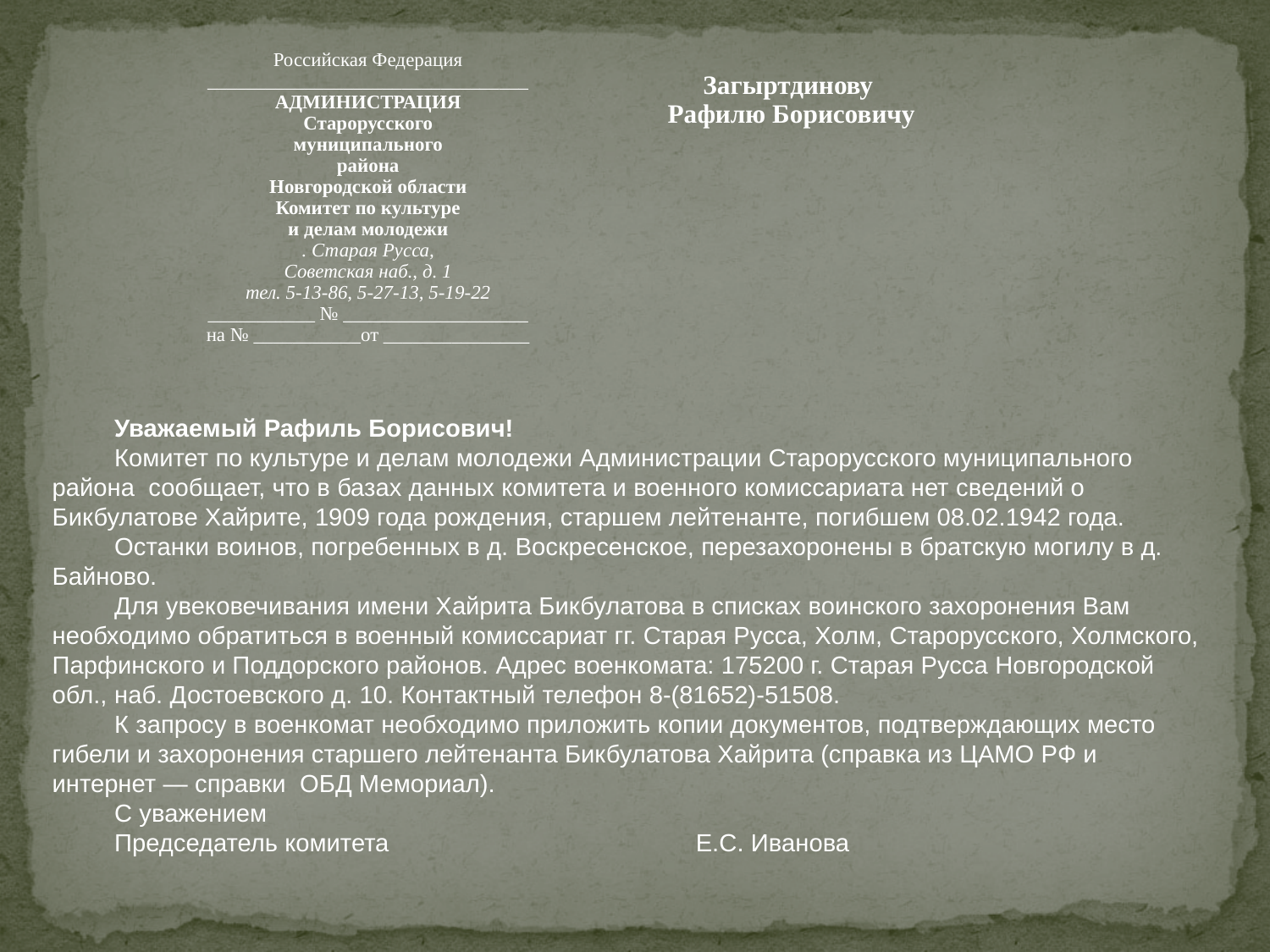

| Российская Федерация \_\_\_\_\_\_\_\_\_\_\_\_\_\_\_\_\_\_\_\_\_\_\_\_\_\_\_\_\_\_\_\_\_ АДМИНИСТРАЦИЯ Старорусского муниципального района Новгородской области Комитет по культуре и делам молодежи . Старая Русса, Советская наб., д. 1 тел. 5-13-86, 5-27-13, 5-19-22 \_\_\_\_\_\_\_\_\_\_\_ № \_\_\_\_\_\_\_\_\_\_\_\_\_\_\_\_\_\_\_ на № \_\_\_\_\_\_\_\_\_\_\_от \_\_\_\_\_\_\_\_\_\_\_\_\_\_\_ | Загыртдинову Рафилю Борисовичу |
| --- | --- |
Уважаемый Рафиль Борисович!
Комитет по культуре и делам молодежи Администрации Старорусского муниципального района  сообщает, что в базах данных комитета и военного комиссариата нет сведений о Бикбулатове Хайрите, 1909 года рождения, старшем лейтенанте, погибшем 08.02.1942 года.
Останки воинов, погребенных в д. Воскресенское, перезахоронены в братскую могилу в д. Байново.
Для увековечивания имени Хайрита Бикбулатова в списках воинского захоронения Вам необходимо обратиться в военный комиссариат гг. Старая Русса, Холм, Старорусского, Холмского, Парфинского и Поддорского районов. Адрес военкомата: 175200 г. Старая Русса Новгородской обл., наб. Достоевского д. 10. Контактный телефон 8-(81652)-51508.
К запросу в военкомат необходимо приложить копии документов, подтверждающих место гибели и захоронения старшего лейтенанта Бикбулатова Хайрита (справка из ЦАМО РФ и интернет — справки  ОБД Мемориал).
С уважением
Председатель комитета                                            Е.С. Иванова